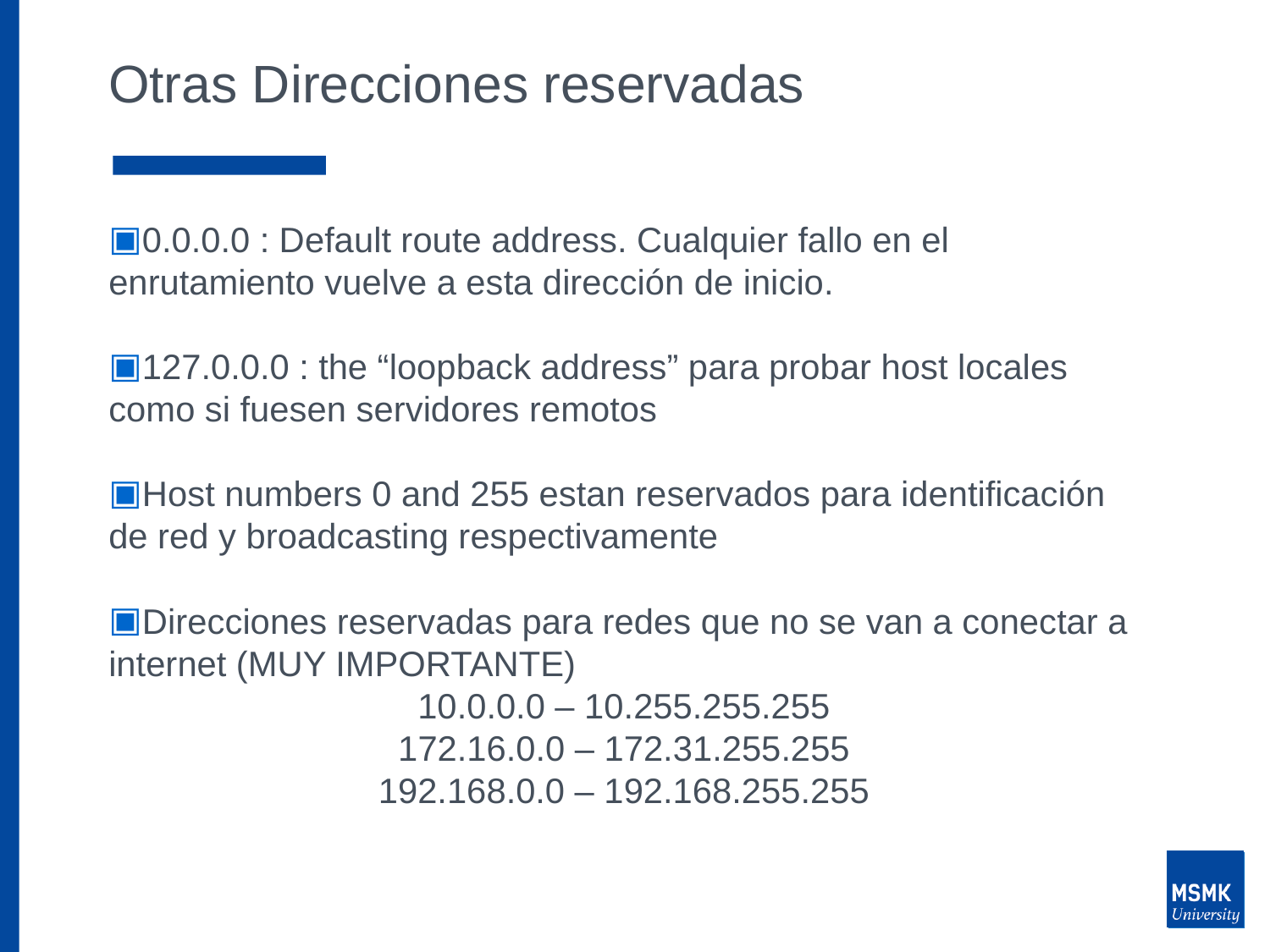

# Otras Direcciones reservadas
0.0.0.0 : Default route address. Cualquier fallo en el enrutamiento vuelve a esta dirección de inicio.

127.0.0.0 : the “loopback address” para probar host locales como si fuesen servidores remotos

Host numbers 0 and 255 estan reservados para identificación de red y broadcasting respectivamente

Direcciones reservadas para redes que no se van a conectar a internet (MUY IMPORTANTE)
10.0.0.0 – 10.255.255.255
172.16.0.0 – 172.31.255.255
192.168.0.0 – 192.168.255.255